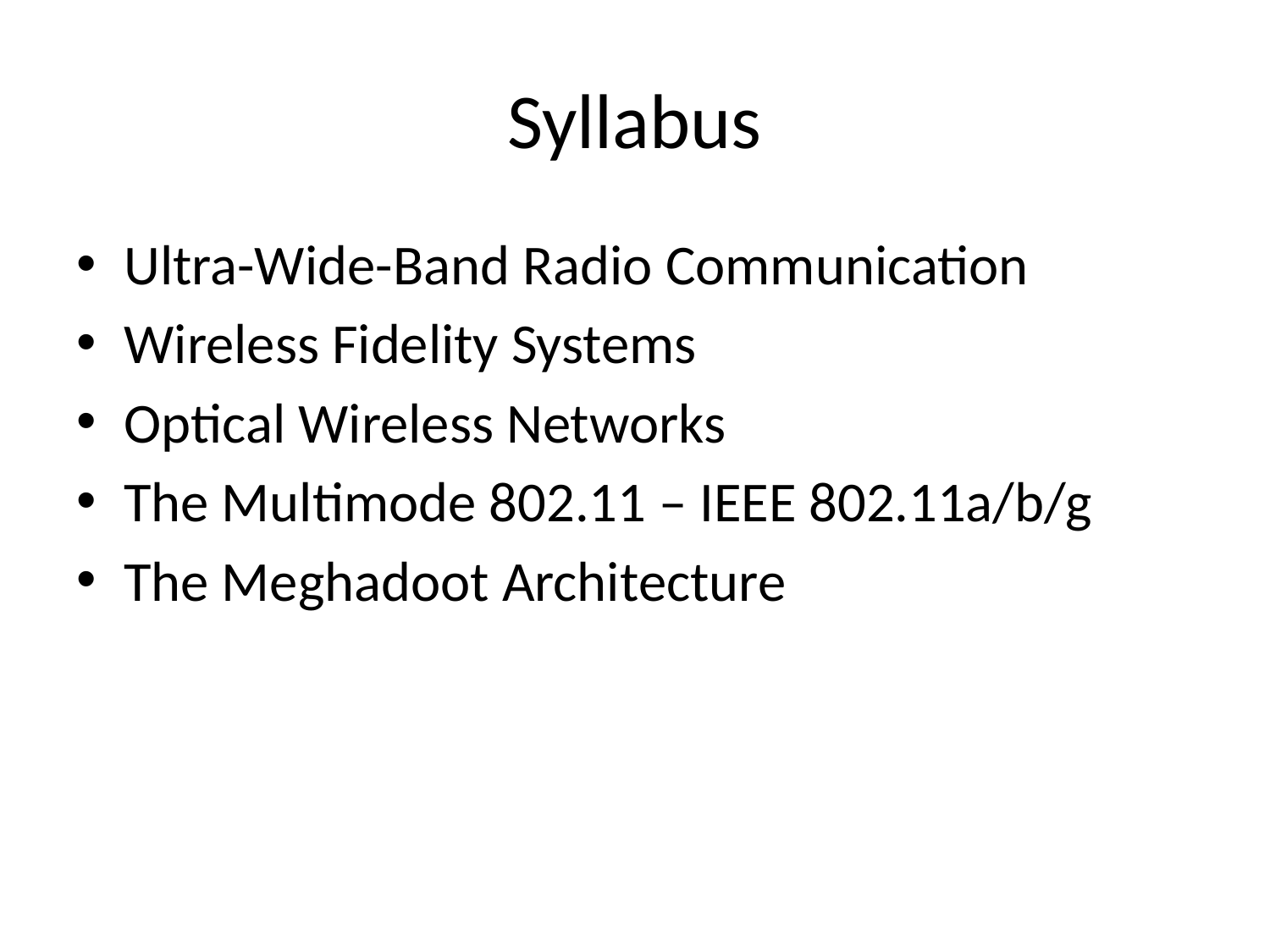

# Syllabus
Ultra-Wide-Band Radio Communication
Wireless Fidelity Systems
Optical Wireless Networks
The Multimode 802.11 – IEEE 802.11a/b/g
The Meghadoot Architecture